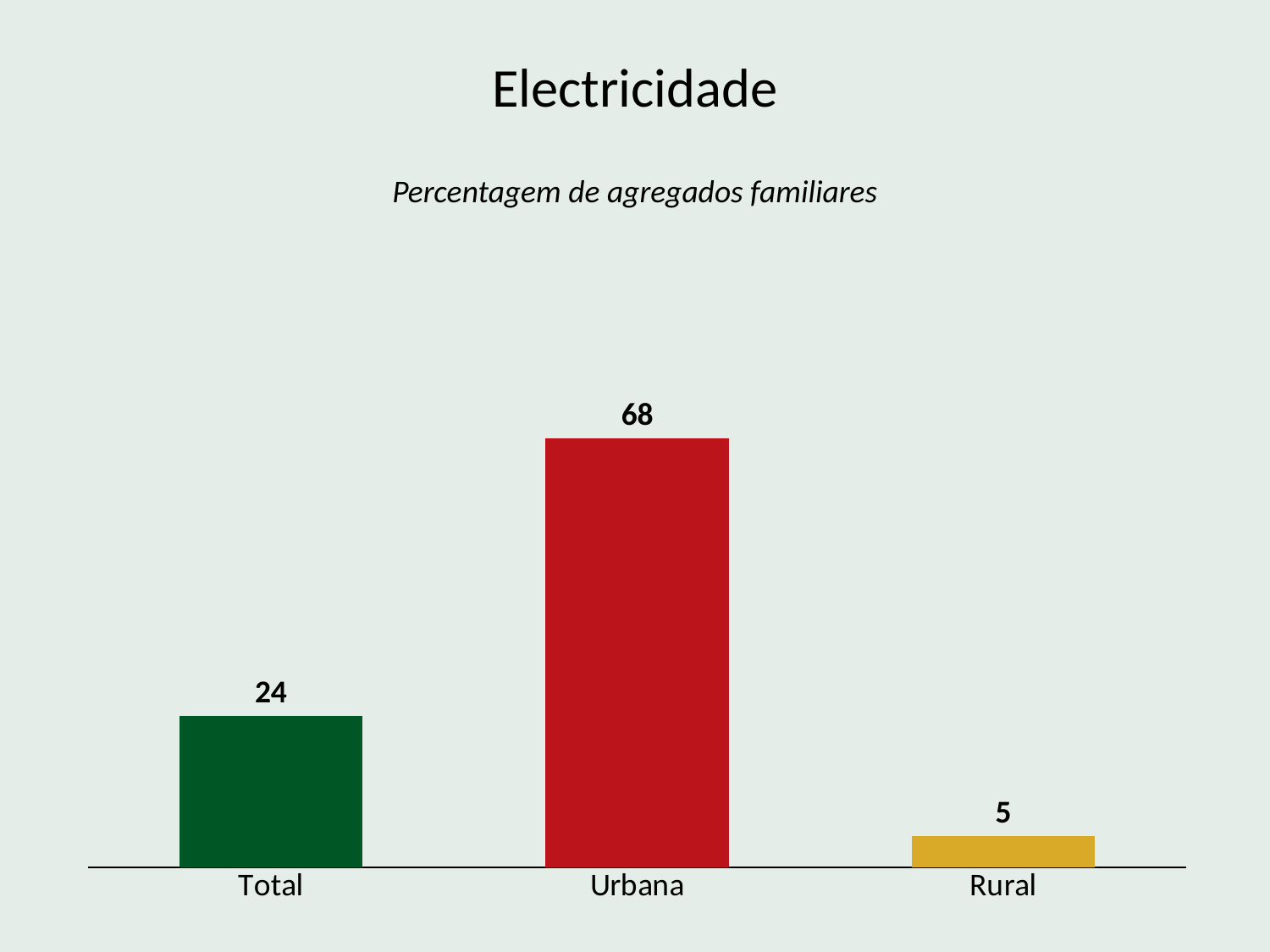

# Electricidade
Percentagem de agregados familiares

### Chart

| Category | Improved |
|---|---|
| Total | 24.0 |
| Urbana | 68.0 |
| Rural | 5.0 |